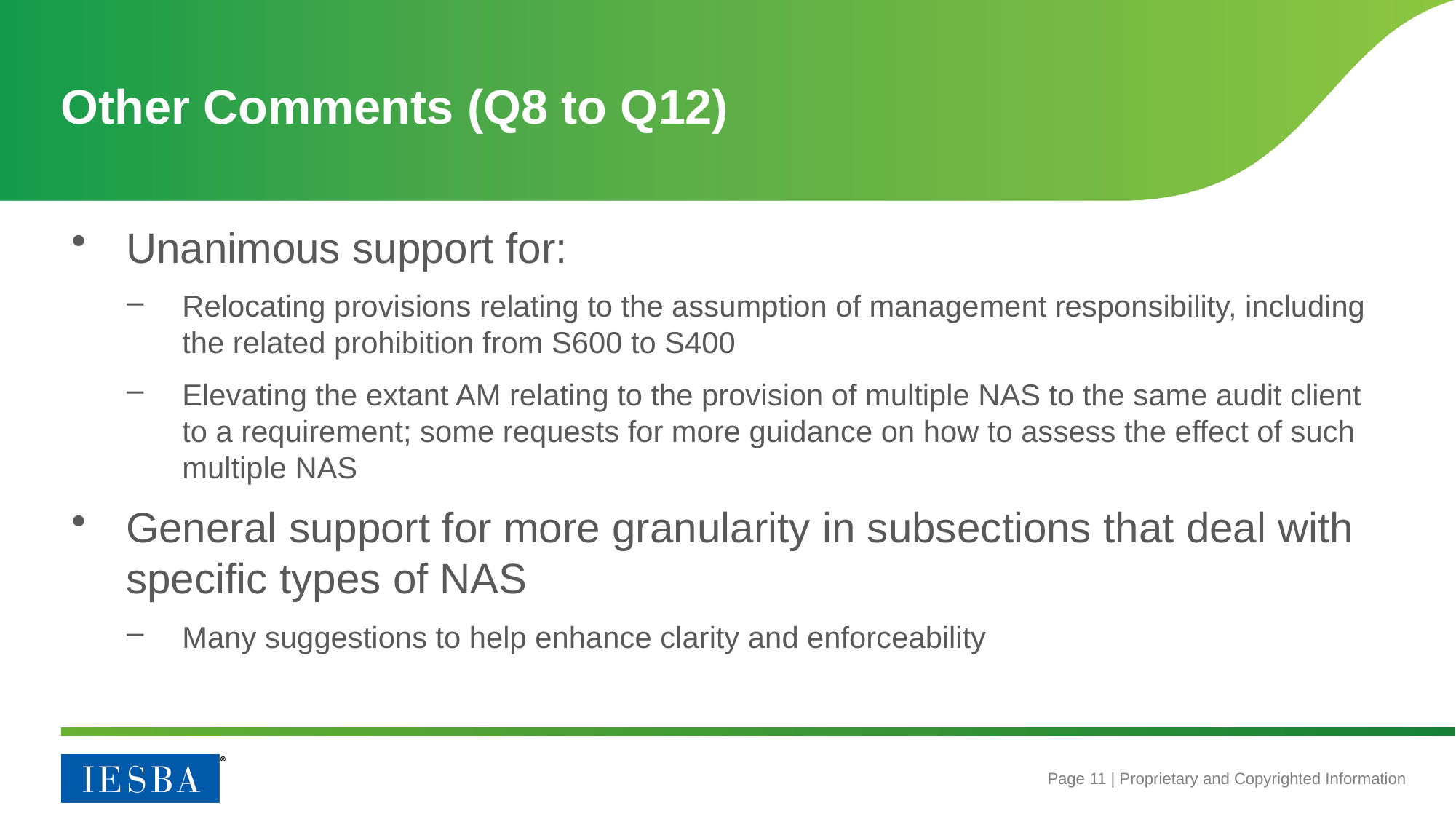

# Other Comments (Q8 to Q12)
Unanimous support for:
Relocating provisions relating to the assumption of management responsibility, including the related prohibition from S600 to S400
Elevating the extant AM relating to the provision of multiple NAS to the same audit client to a requirement; some requests for more guidance on how to assess the effect of such multiple NAS
General support for more granularity in subsections that deal with specific types of NAS
Many suggestions to help enhance clarity and enforceability